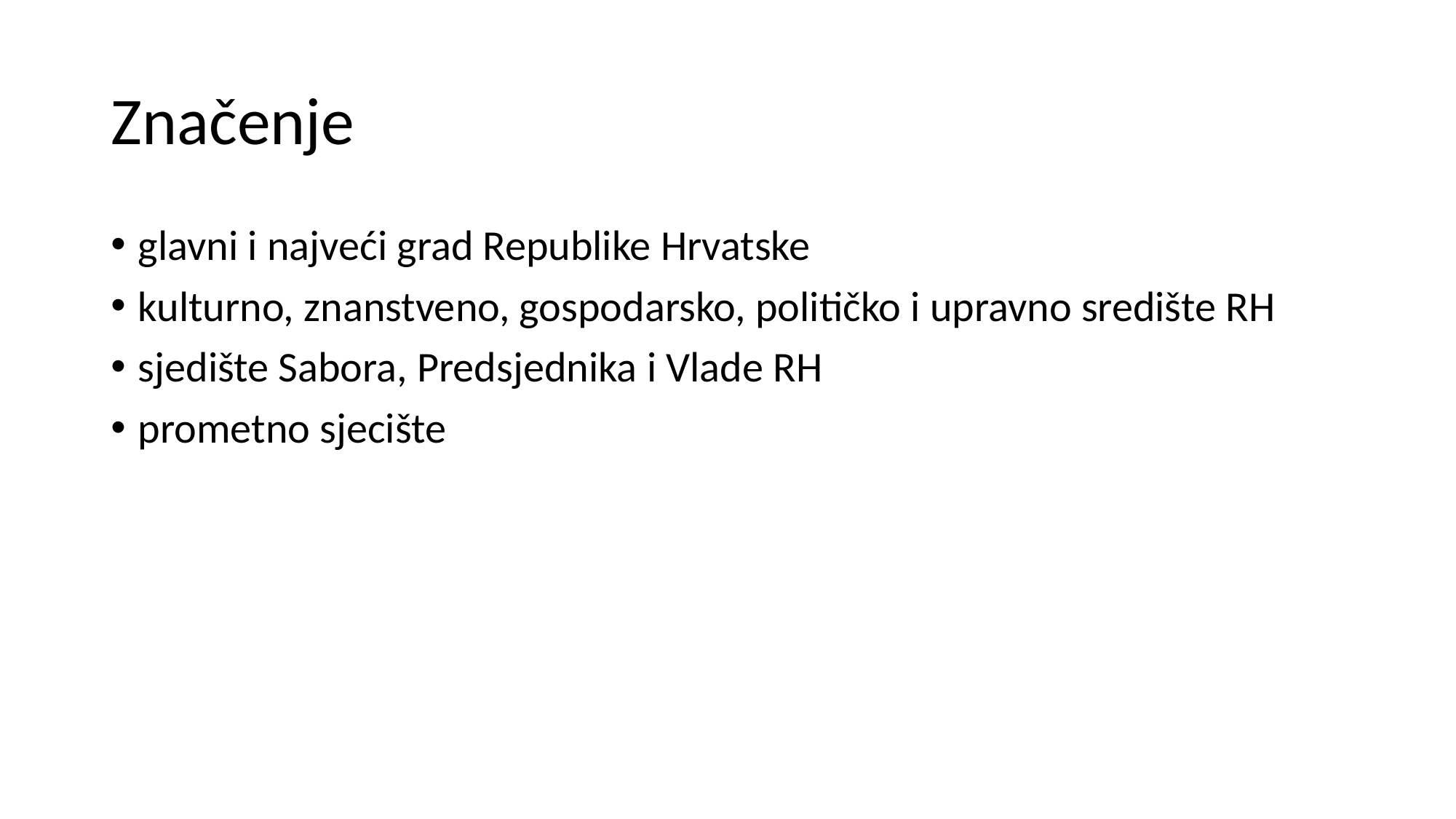

# Značenje
glavni i najveći grad Republike Hrvatske
kulturno, znanstveno, gospodarsko, političko i upravno središte RH
sjedište Sabora, Predsjednika i Vlade RH
prometno sjecište